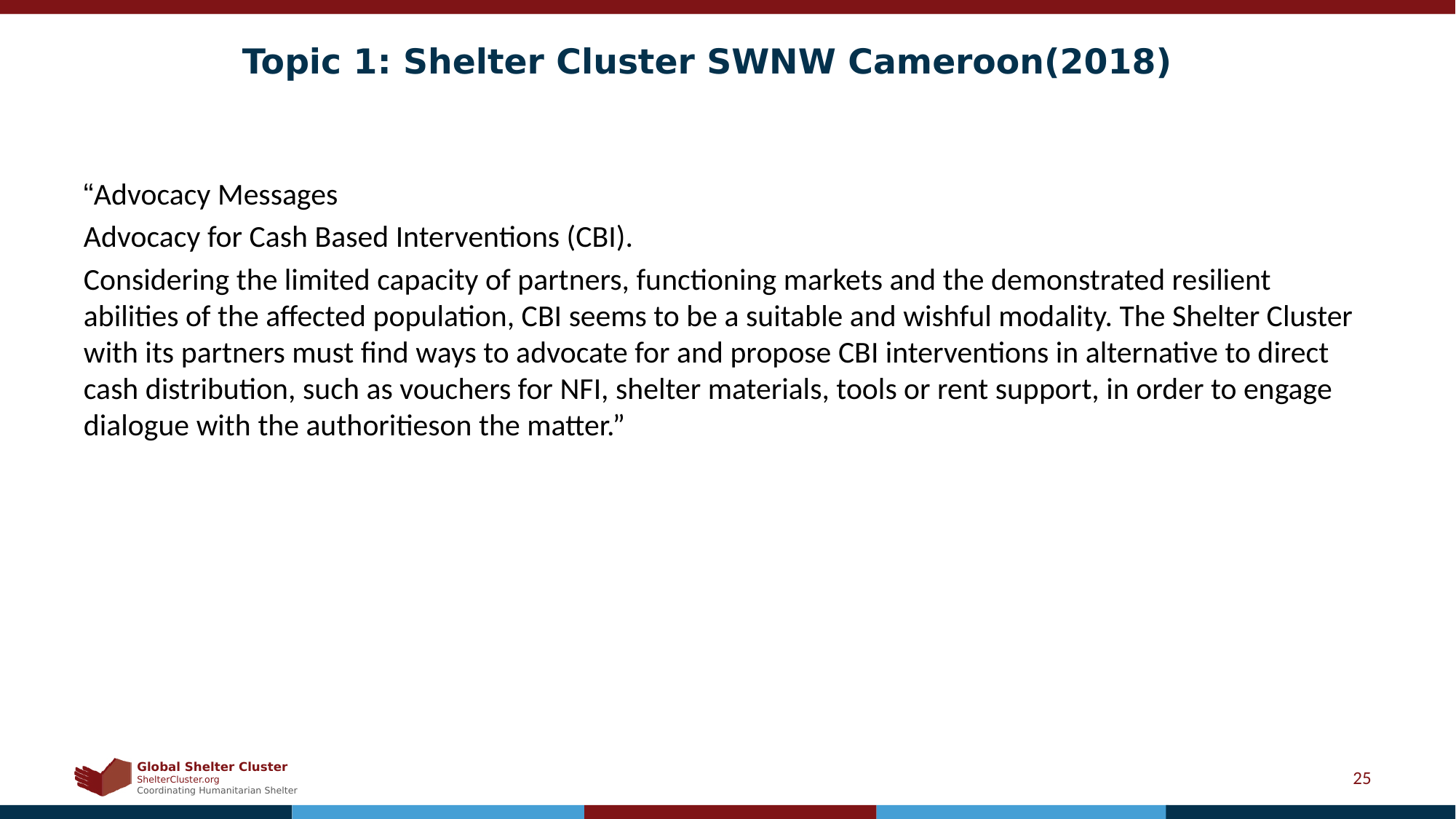

# Topic 1: Shelter Cluster SWNW Cameroon(2018)
“Advocacy Messages
Advocacy for Cash Based Interventions (CBI).
Considering the limited capacity of partners, functioning markets and the demonstrated resilient abilities of the affected population, CBI seems to be a suitable and wishful modality. The Shelter Cluster with its partners must find ways to advocate for and propose CBI interventions in alternative to direct  cash distribution, such as vouchers for NFI, shelter materials, tools or rent support, in order to engage dialogue with the authoritieson the matter.”
25